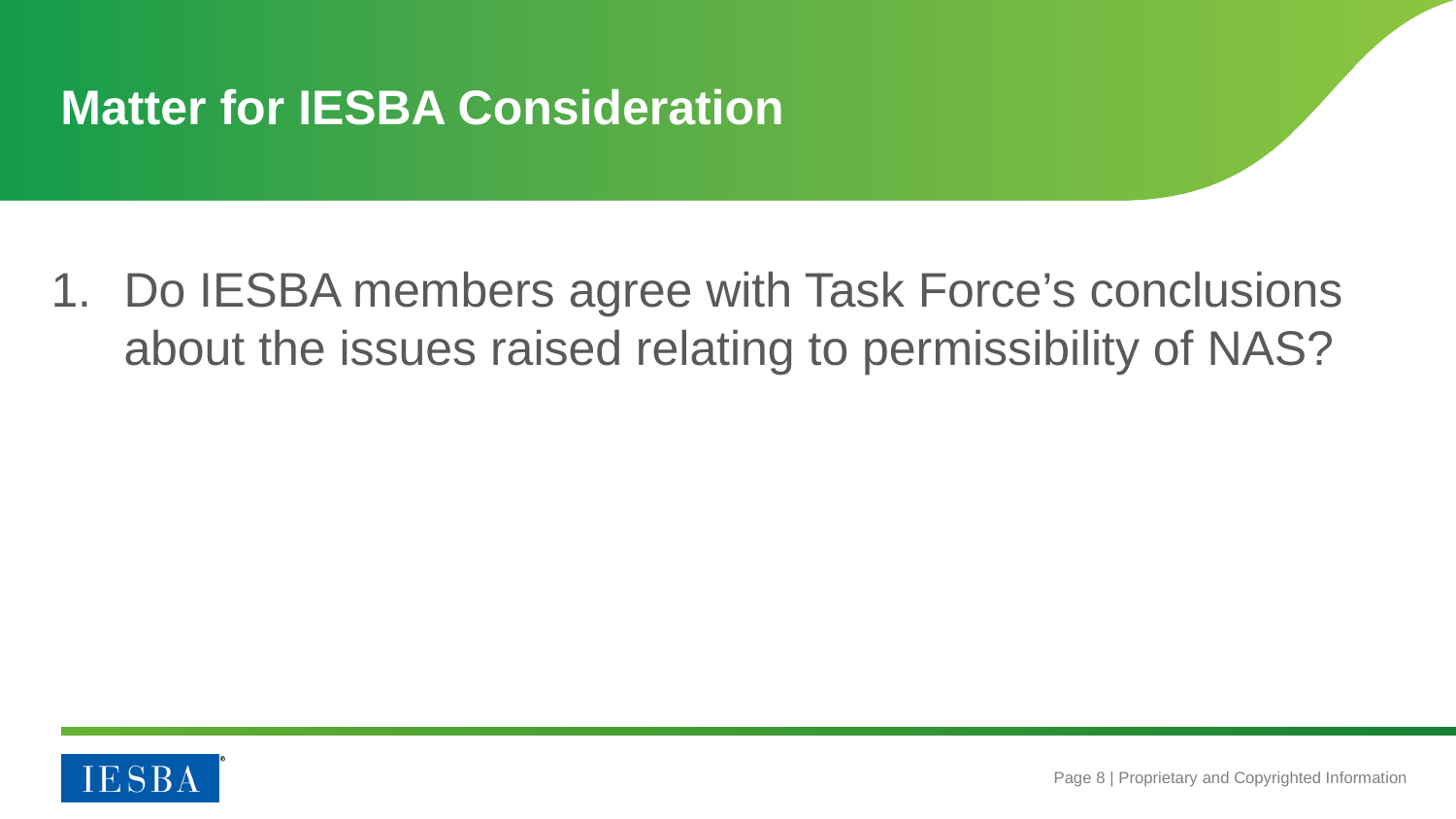

# Matter for IESBA Consideration
Do IESBA members agree with Task Force’s conclusions about the issues raised relating to permissibility of NAS?